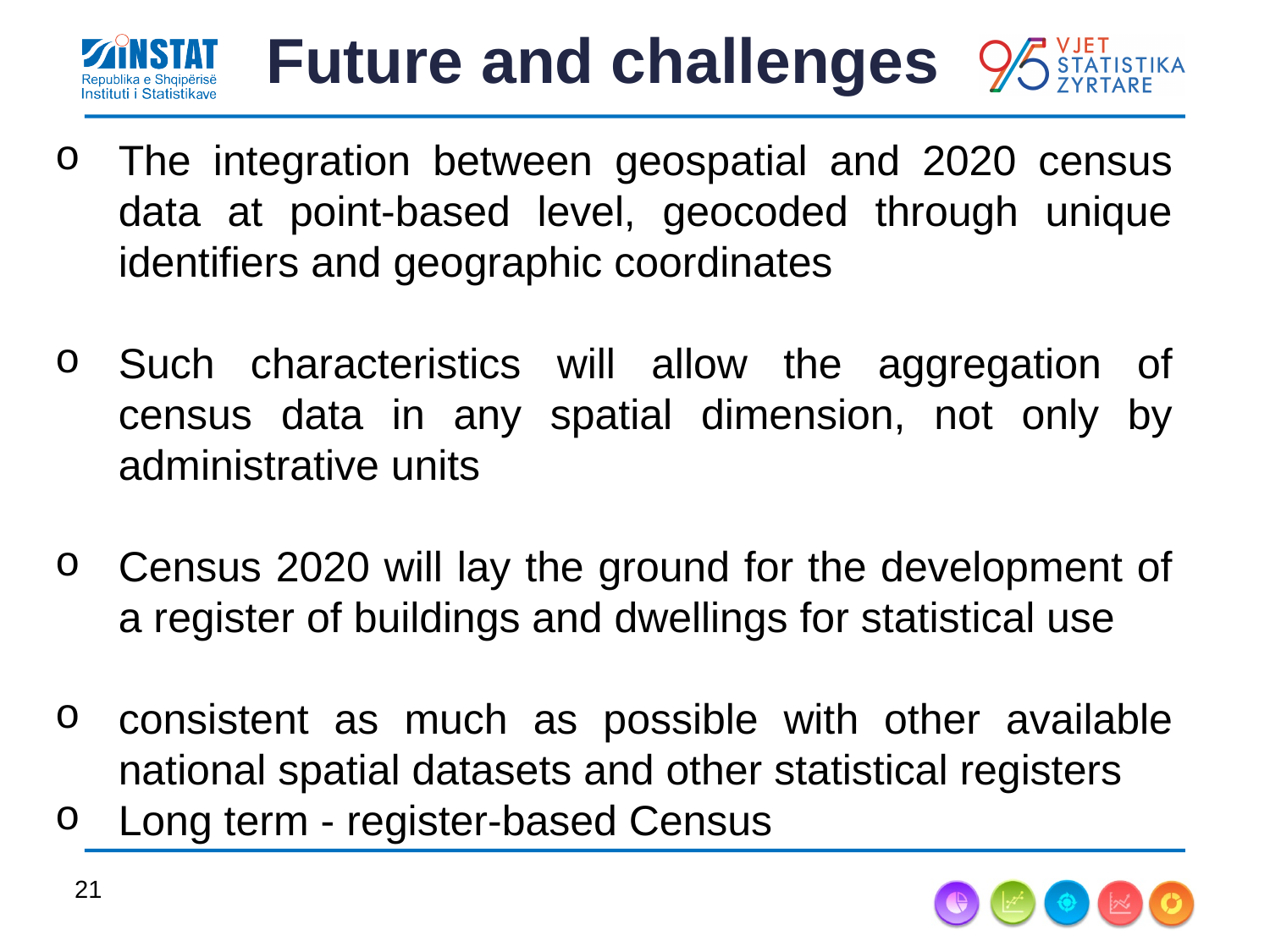

# Future and challenges
The integration between geospatial and 2020 census data at point-based level, geocoded through unique identifiers and geographic coordinates

Such characteristics will allow the aggregation of census data in any spatial dimension, not only by administrative units

Census 2020 will lay the ground for the development of a register of buildings and dwellings for statistical use

consistent as much as possible with other available national spatial datasets and other statistical registers
Long term - register-based Census

Jan
21